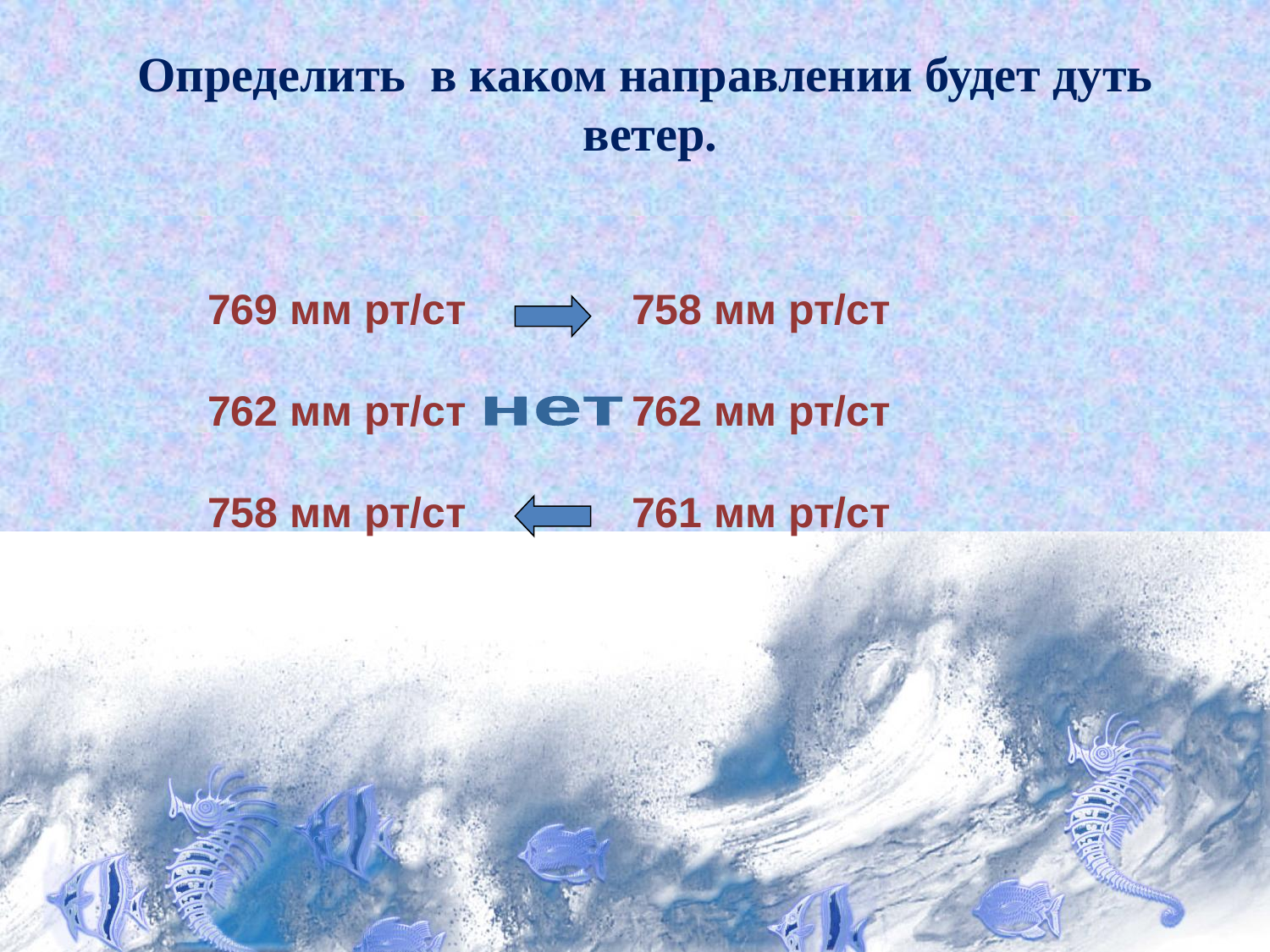

Определить  в каком направлении будет дуть ветер.

#
769 мм рт/ст              758 мм рт/ст

762 мм рт/ст              762 мм рт/ст

758 мм рт/ст              761 мм рт/ст

нет